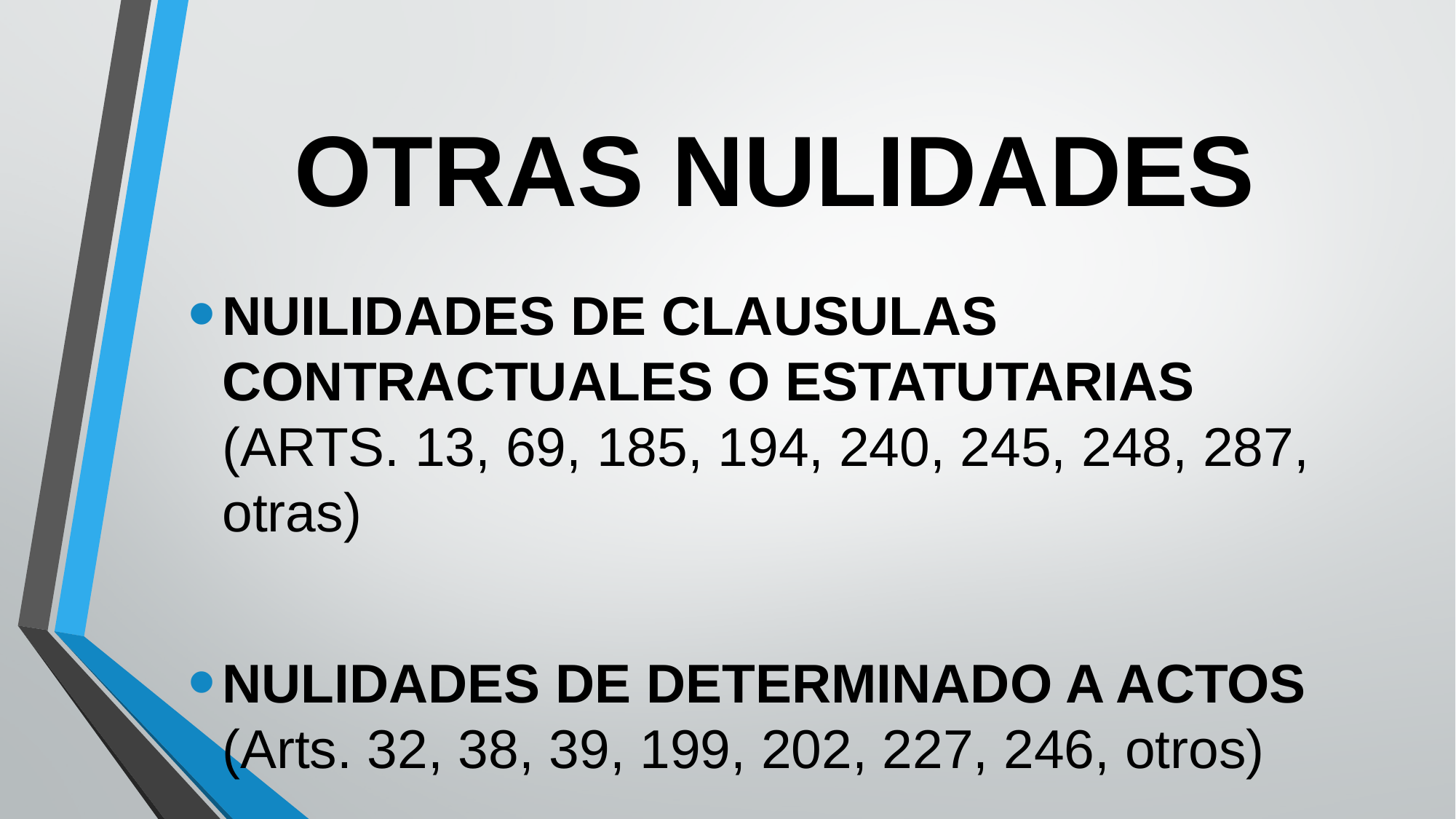

# OTRAS NULIDADES
NUILIDADES DE CLAUSULAS CONTRACTUALES O ESTATUTARIAS (ARTS. 13, 69, 185, 194, 240, 245, 248, 287, otras)

NULIDADES DE DETERMINADO A ACTOS (Arts. 32, 38, 39, 199, 202, 227, 246, otros)